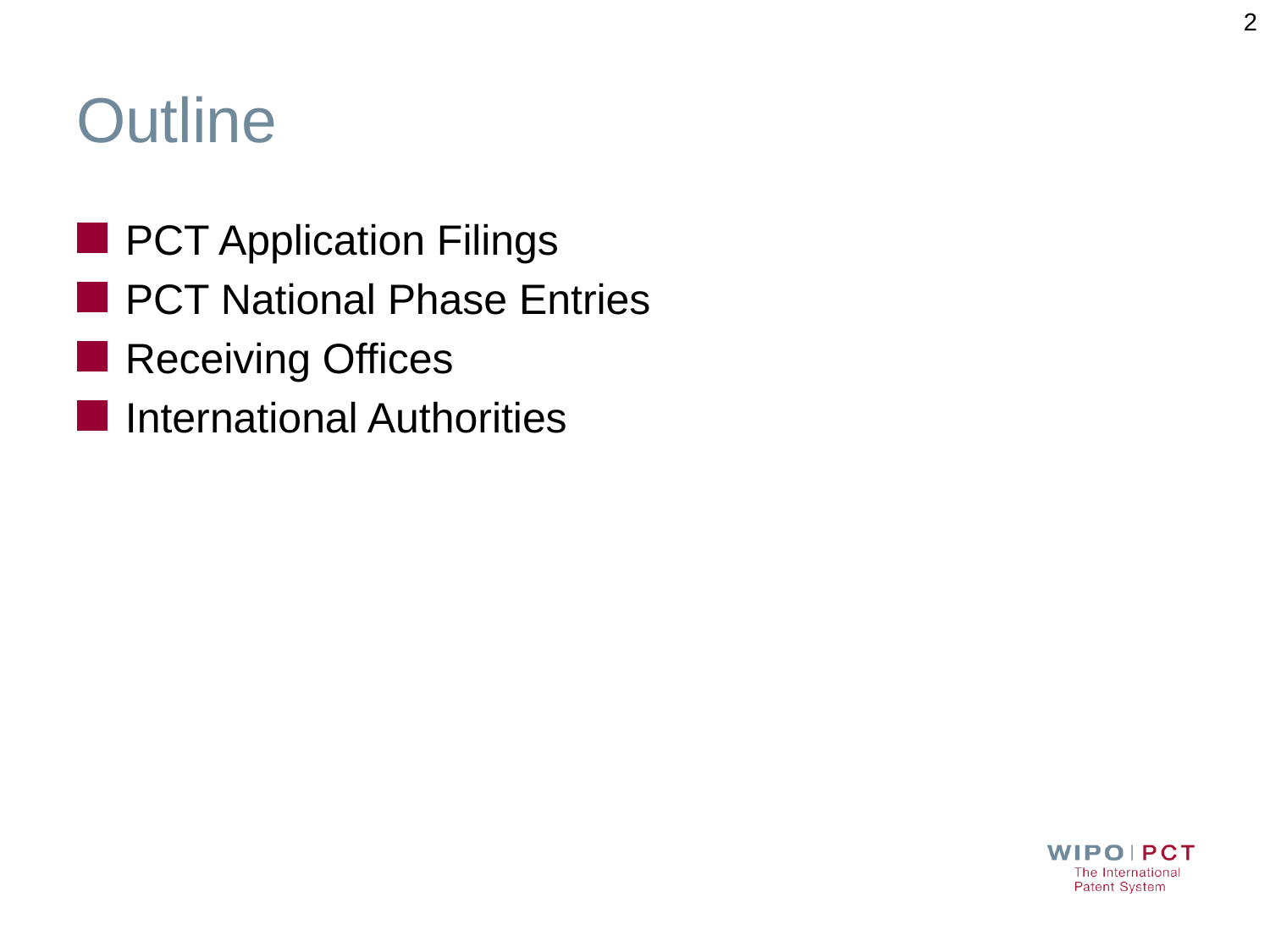

2
# Outline
PCT Application Filings
PCT National Phase Entries
Receiving Offices
International Authorities